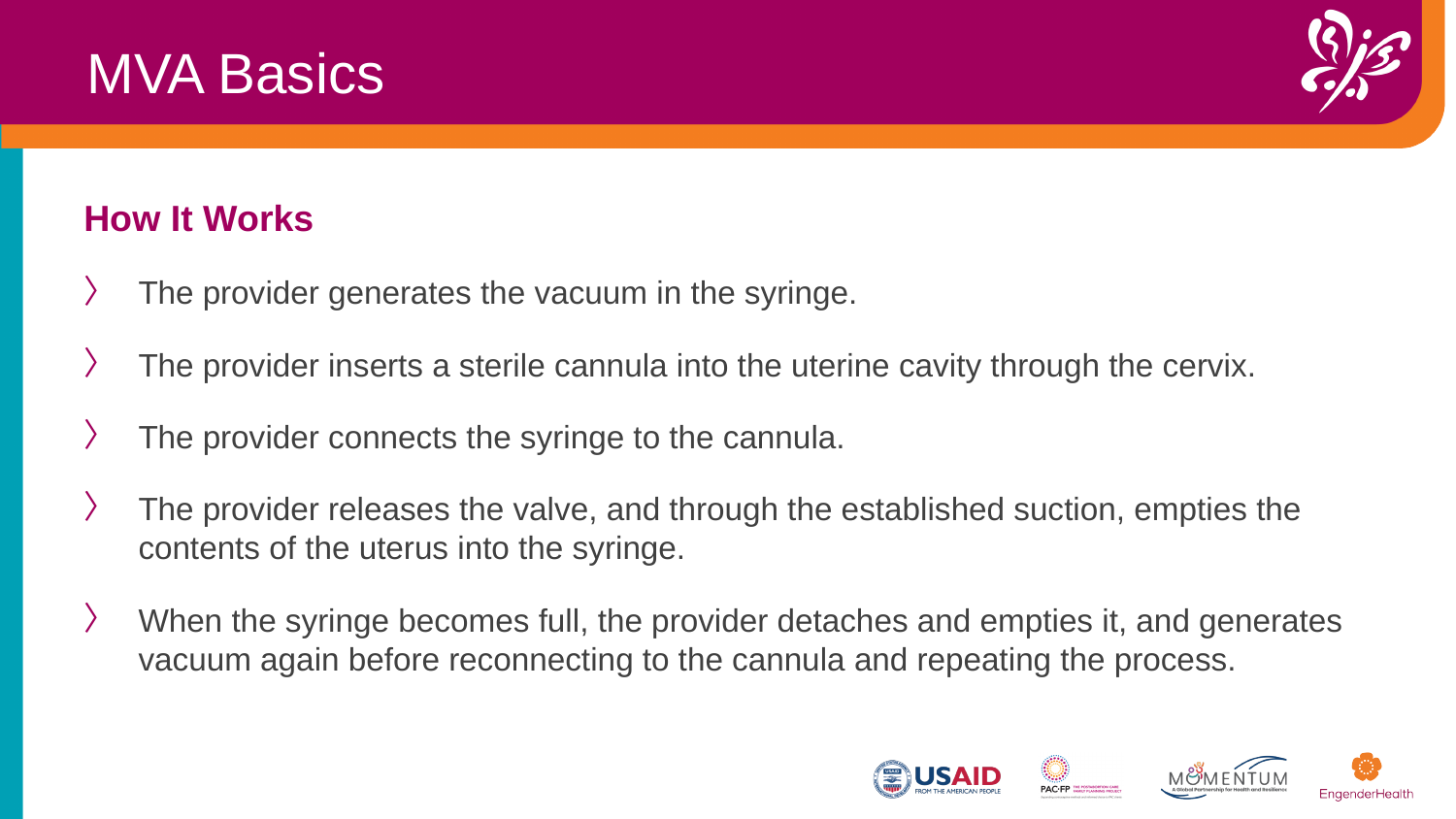

MVA Basics
How It Works
The provider generates the vacuum in the syringe.
The provider inserts a sterile cannula into the uterine cavity through the cervix.
The provider connects the syringe to the cannula.
The provider releases the valve, and through the established suction, empties the contents of the uterus into the syringe.
When the syringe becomes full, the provider detaches and empties it, and generates vacuum again before reconnecting to the cannula and repeating the process.